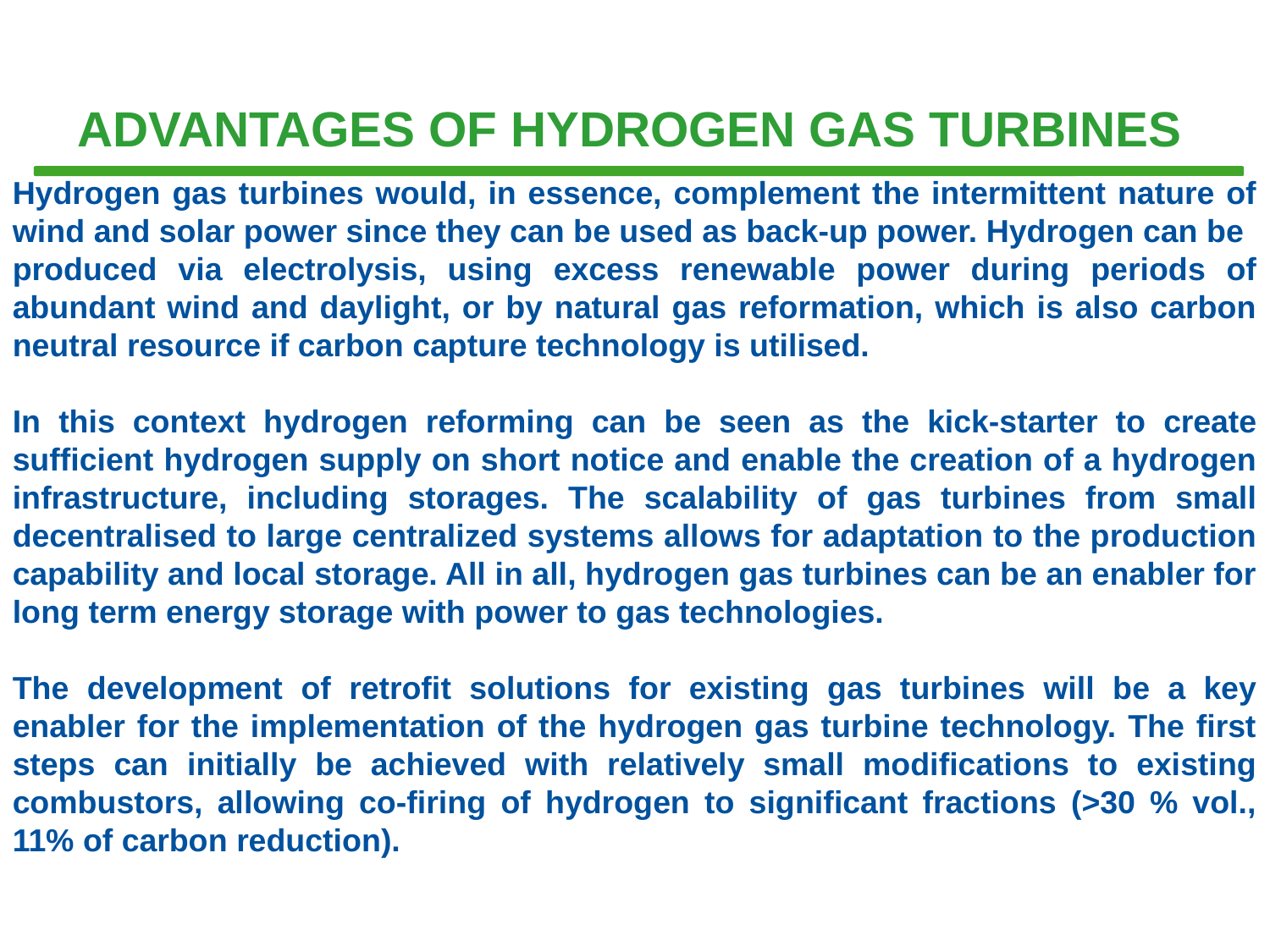

# ADVANTAGES OF HYDROGEN GAS TURBINES
Hydrogen gas turbines would, in essence, complement the intermittent nature of wind and solar power since they can be used as back-up power. Hydrogen can be
produced via electrolysis, using excess renewable power during periods of abundant wind and daylight, or by natural gas reformation, which is also carbon neutral resource if carbon capture technology is utilised.

In this context hydrogen reforming can be seen as the kick-starter to create sufficient hydrogen supply on short notice and enable the creation of a hydrogen infrastructure, including storages. The scalability of gas turbines from small decentralised to large centralized systems allows for adaptation to the production capability and local storage. All in all, hydrogen gas turbines can be an enabler for long term energy storage with power to gas technologies.

The development of retrofit solutions for existing gas turbines will be a key enabler for the implementation of the hydrogen gas turbine technology. The first steps can initially be achieved with relatively small modifications to existing combustors, allowing co-firing of hydrogen to significant fractions (>30 % vol., 11% of carbon reduction).

Tema V				                                                              Turbina de hidrógeno